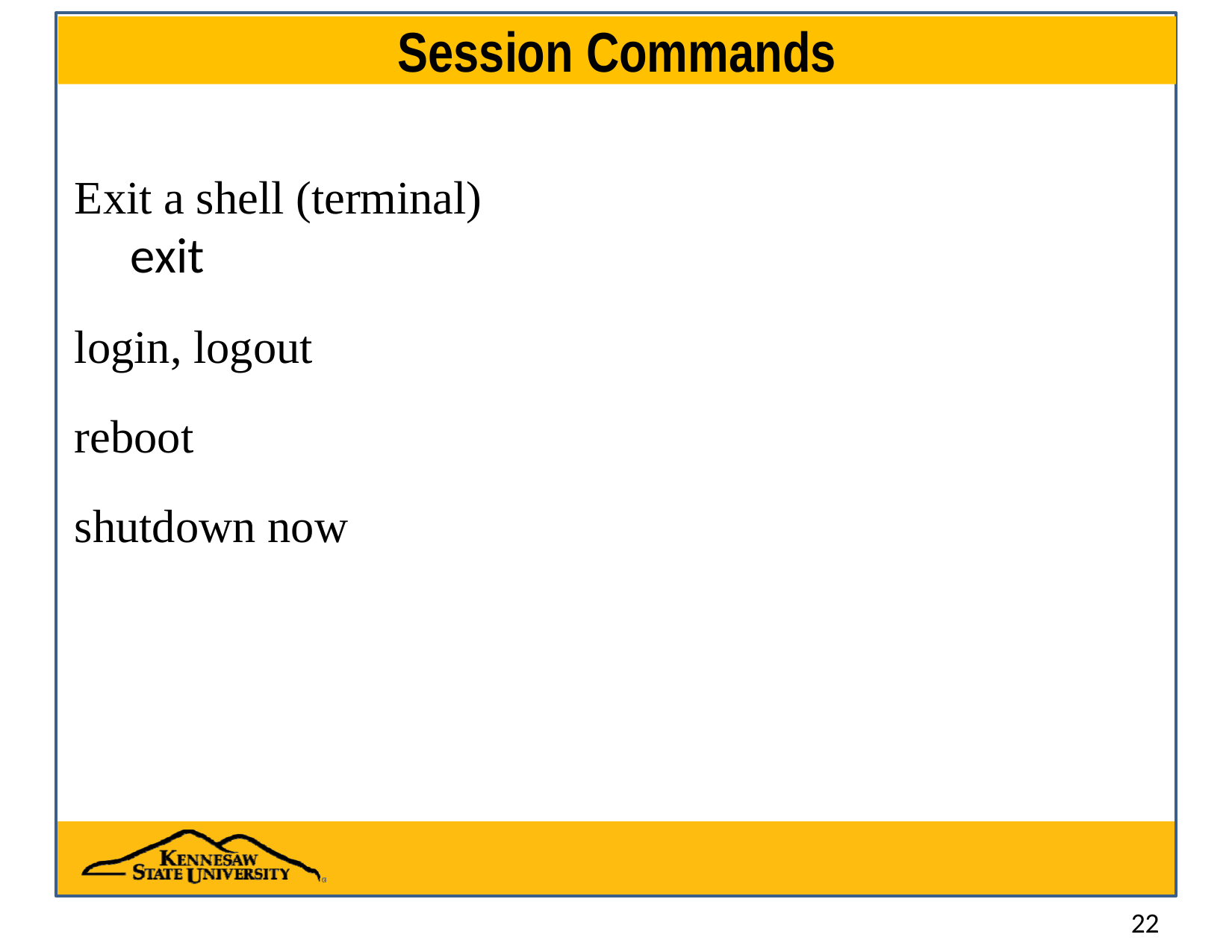

# Session Commands
Exit a shell (terminal)
exit

login, logout

reboot

shutdown now